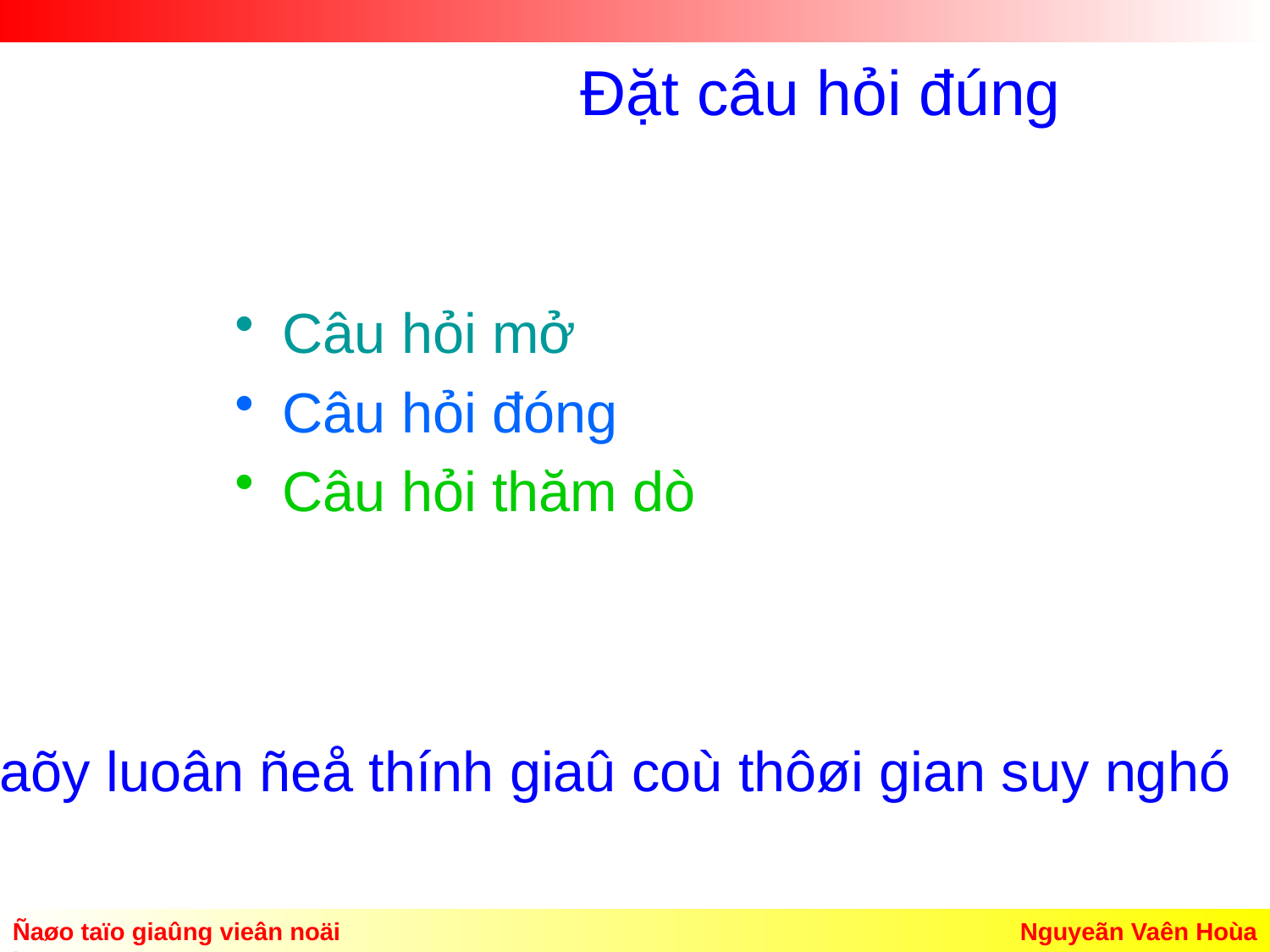

# Đặt câu hỏi đúng
Câu hỏi mở
Câu hỏi đóng
Câu hỏi thăm dò
Haõy luoân ñeå thính giaû coù thôøi gian suy nghó